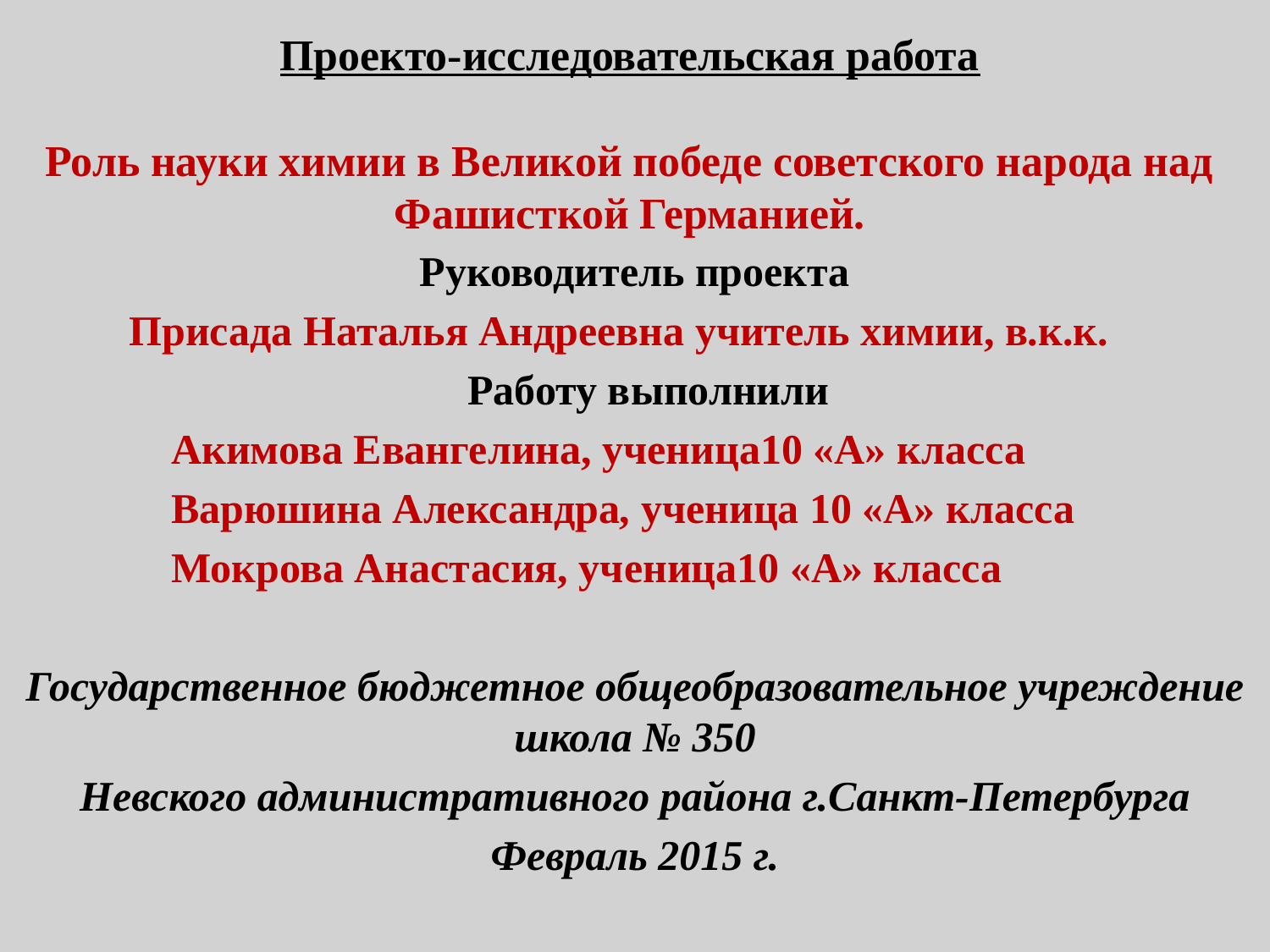

# Проекто-исследовательская работа Роль науки химии в Великой победе советского народа над Фашисткой Германией.
Руководитель проекта
           Присада Наталья Андреевна учитель химии, в.к.к.
                                           Работу выполнили
               Акимова Евангелина, ученица10 «А» класса
               Варюшина Александра, ученица 10 «А» класса
               Мокрова Анастасия, ученица10 «А» класса

Государственное бюджетное общеобразовательное учреждение школа № 350
Невского административного района г.Санкт-Петербурга
Февраль 2015 г.